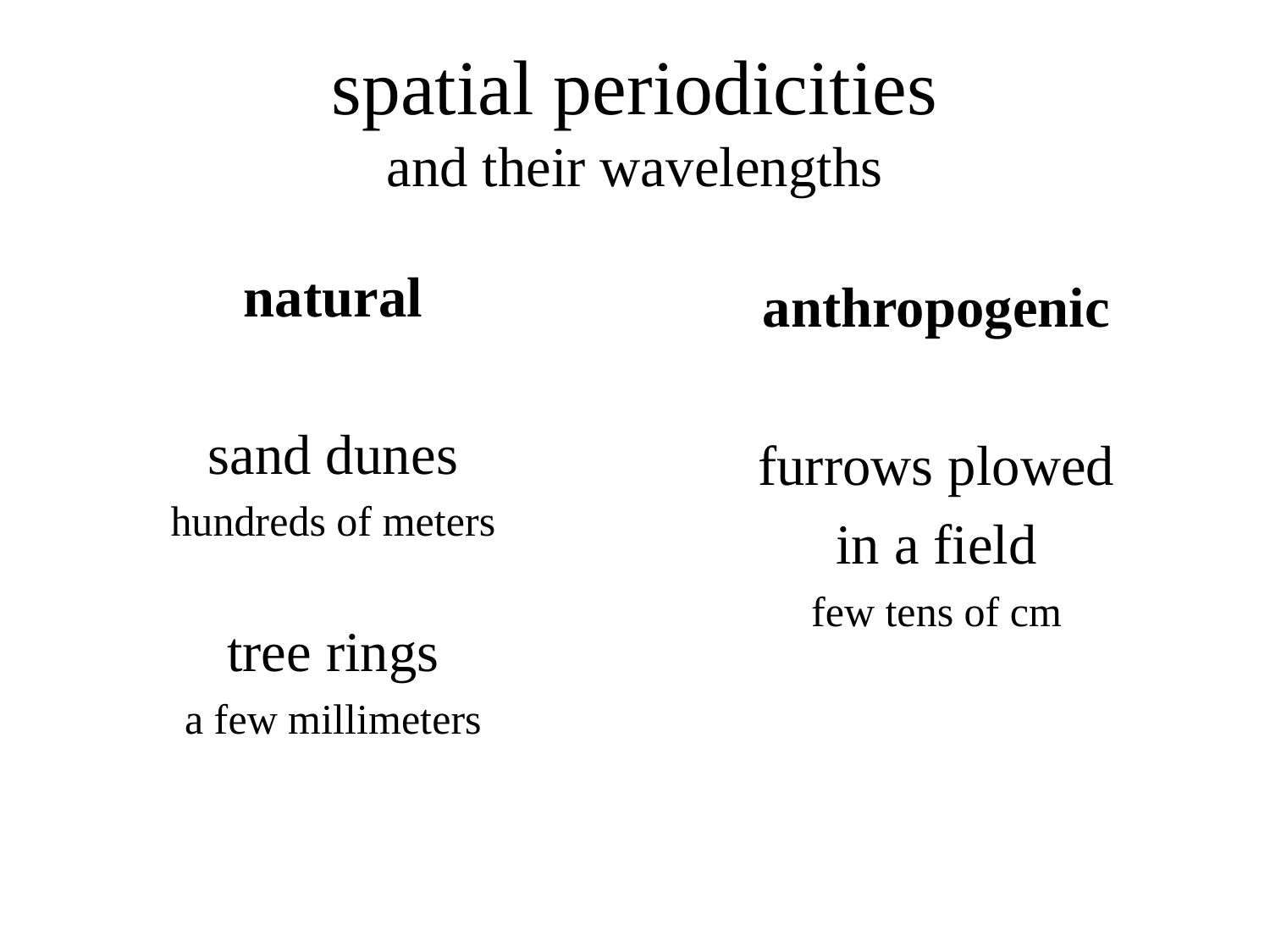

# spatial periodicities and their wavelengths
natural

sand dunes
hundreds of meters

tree rings
a few millimeters

anthropogenic

furrows plowed
in a field
few tens of cm